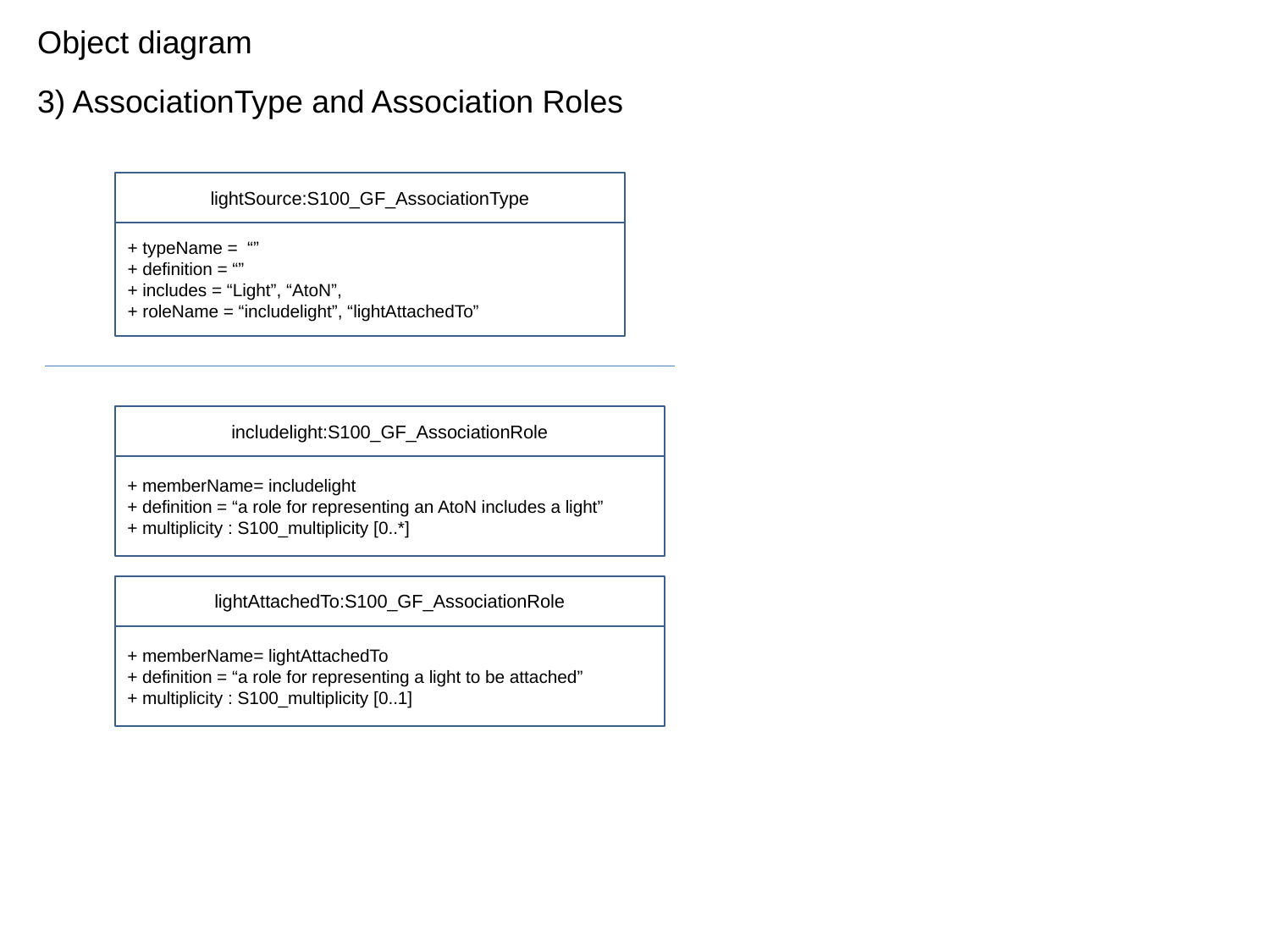

Object diagram

3) AssociationType and Association Roles
lightSource:S100_GF_AssociationType
+ typeName =  “”
+ definition = “”
+ includes = “Light”, “AtoN”,
+ roleName = “includelight”, “lightAttachedTo”
includelight:S100_GF_AssociationRole
+ memberName= includelight
+ definition = “a role for representing an AtoN includes a light”
+ multiplicity : S100_multiplicity [0..*]
lightAttachedTo:S100_GF_AssociationRole
+ memberName= lightAttachedTo
+ definition = “a role for representing a light to be attached”
+ multiplicity : S100_multiplicity [0..1]